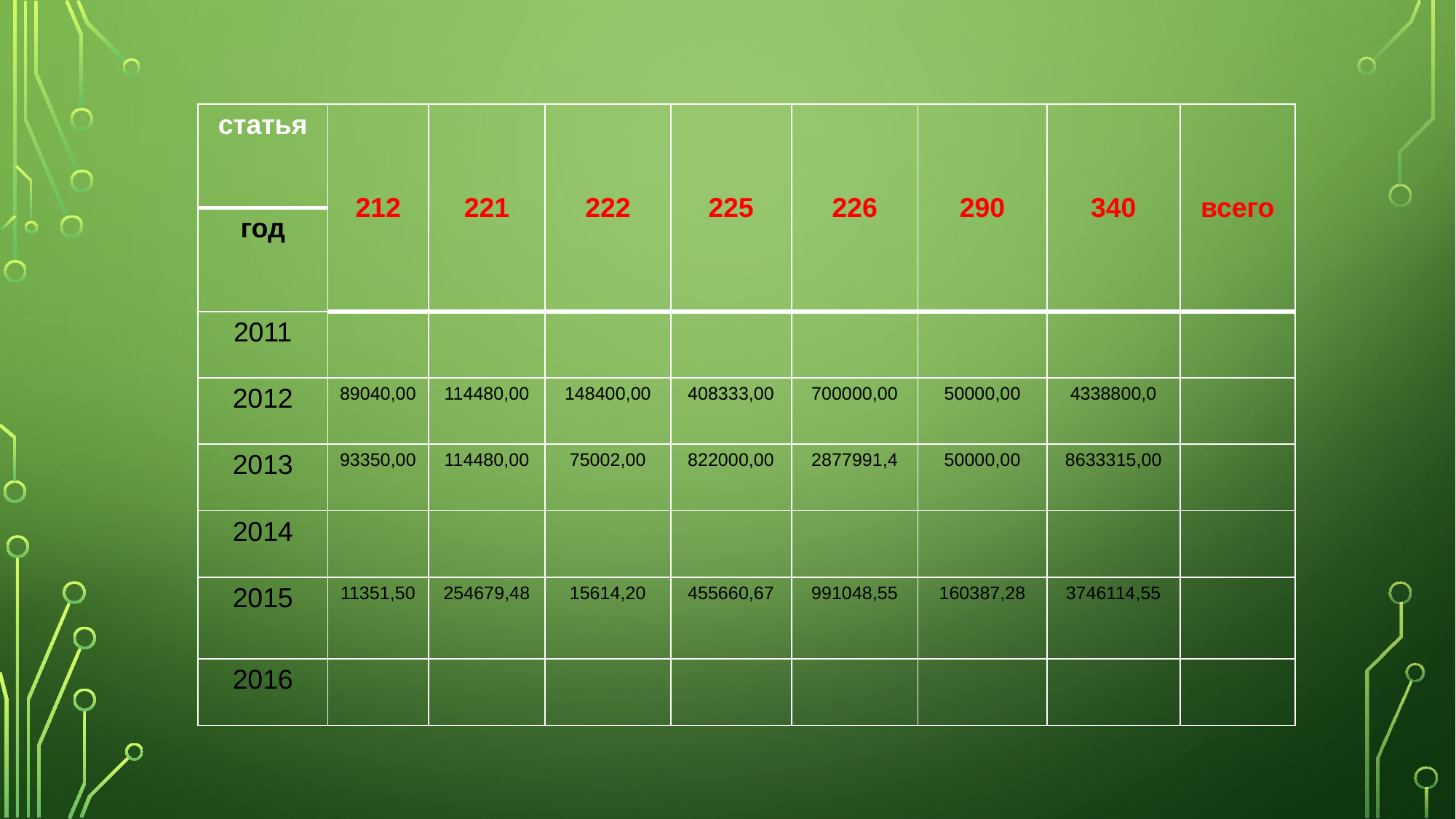

| статья | 212 | 221 | 222 | 225 | 226 | 290 | 340 | всего |
| --- | --- | --- | --- | --- | --- | --- | --- | --- |
| год |  |  |  |  |  |  |  |  |
| 2011 |  |  |  |  |  |  |  |  |
| 2012 | 89040,00 | 114480,00 | 148400,00 | 408333,00 | 700000,00 | 50000,00 | 4338800,0 |  |
| 2013 | 93350,00 | 114480,00 | 75002,00 | 822000,00 | 2877991,4 | 50000,00 | 8633315,00 |  |
| 2014 |  |  |  |  |  |  |  |  |
| 2015 | 11351,50 | 254679,48 | 15614,20 | 455660,67 | 991048,55 | 160387,28 | 3746114,55 |  |
| 2016 |  |  |  |  |  |  |  |  |